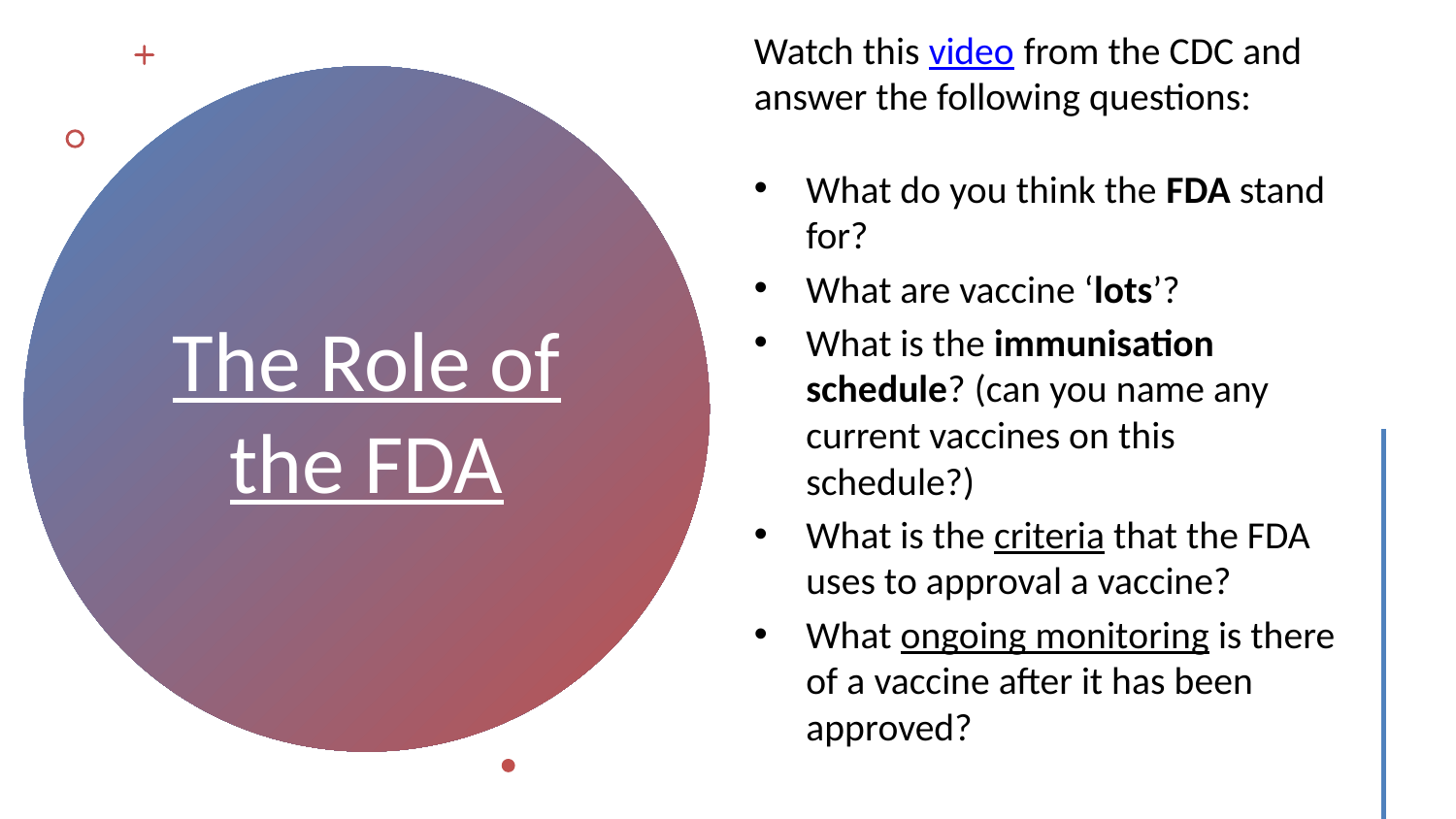

Watch this video from the CDC and answer the following questions:

What do you think the FDA stand for?
What are vaccine ‘lots’?
What is the immunisation schedule? (can you name any current vaccines on this schedule?)
What is the criteria that the FDA uses to approval a vaccine?
What ongoing monitoring is there of a vaccine after it has been approved?

# The Role of the FDA